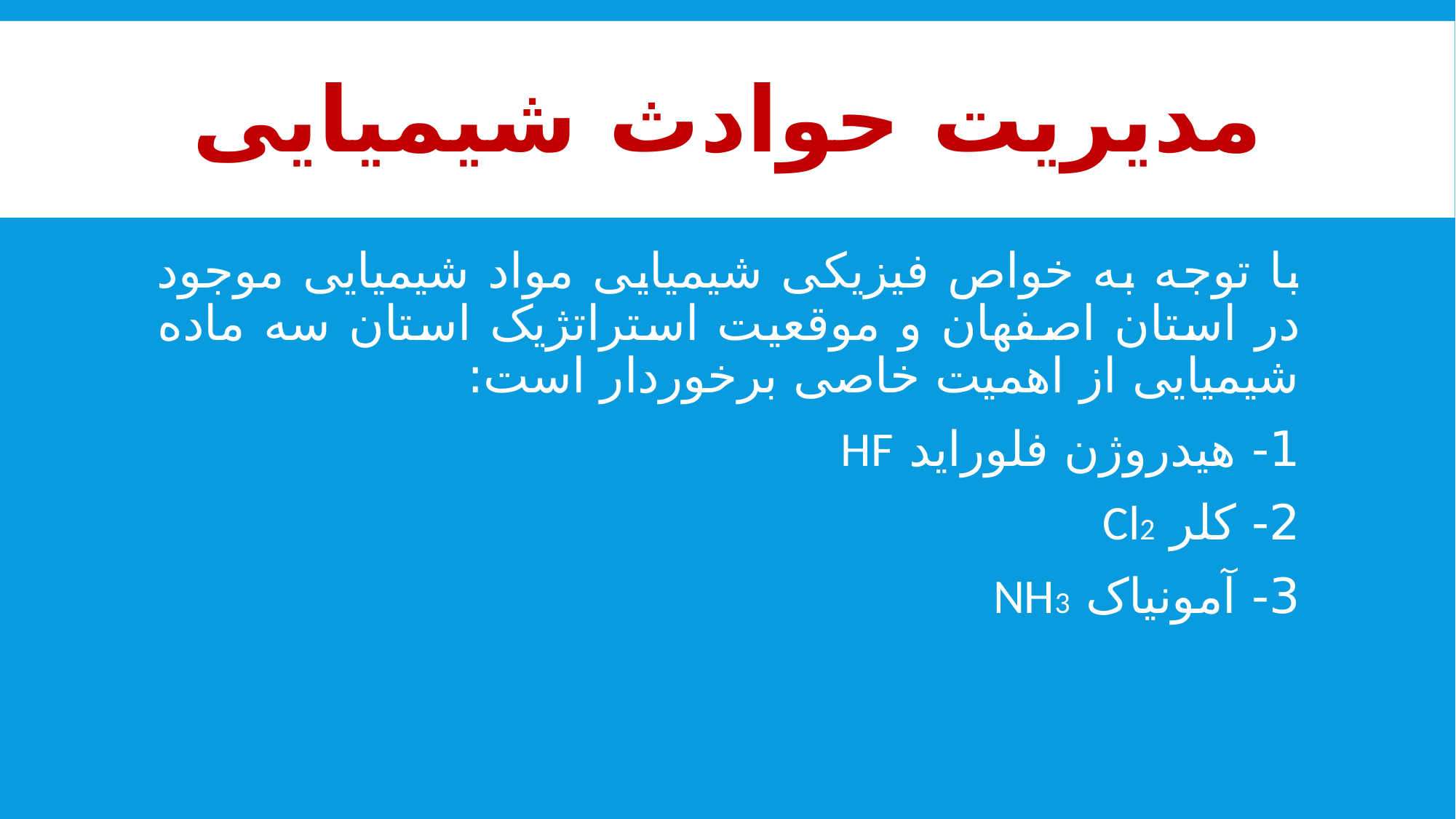

# مدیریت حوادث شیمیایی
با توجه به خواص فیزیکی شیمیایی مواد شیمیایی موجود در استان اصفهان و موقعیت استراتژیک استان سه ماده شیمیایی از اهمیت خاصی برخوردار است:
1- هیدروژن فلوراید HF
2- کلر Cl2
3- آمونیاک NH3